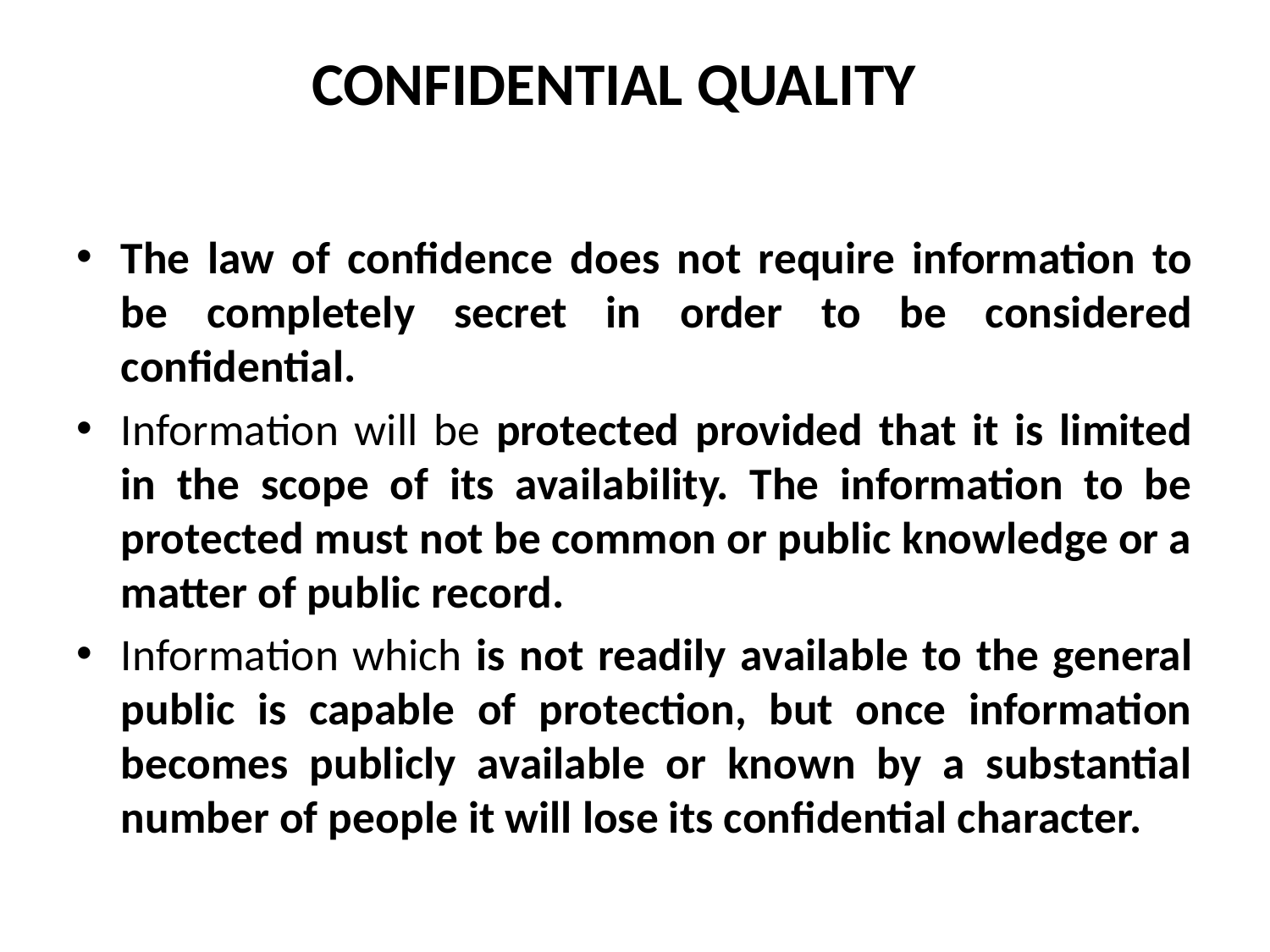

# CONFIDENTIAL QUALITY
The law of confidence does not require information to be completely secret in order to be considered confidential.
Information will be protected provided that it is limited in the scope of its availability. The information to be protected must not be common or public knowledge or a matter of public record.
Information which is not readily available to the general public is capable of protection, but once information becomes publicly available or known by a substantial number of people it will lose its confidential character.